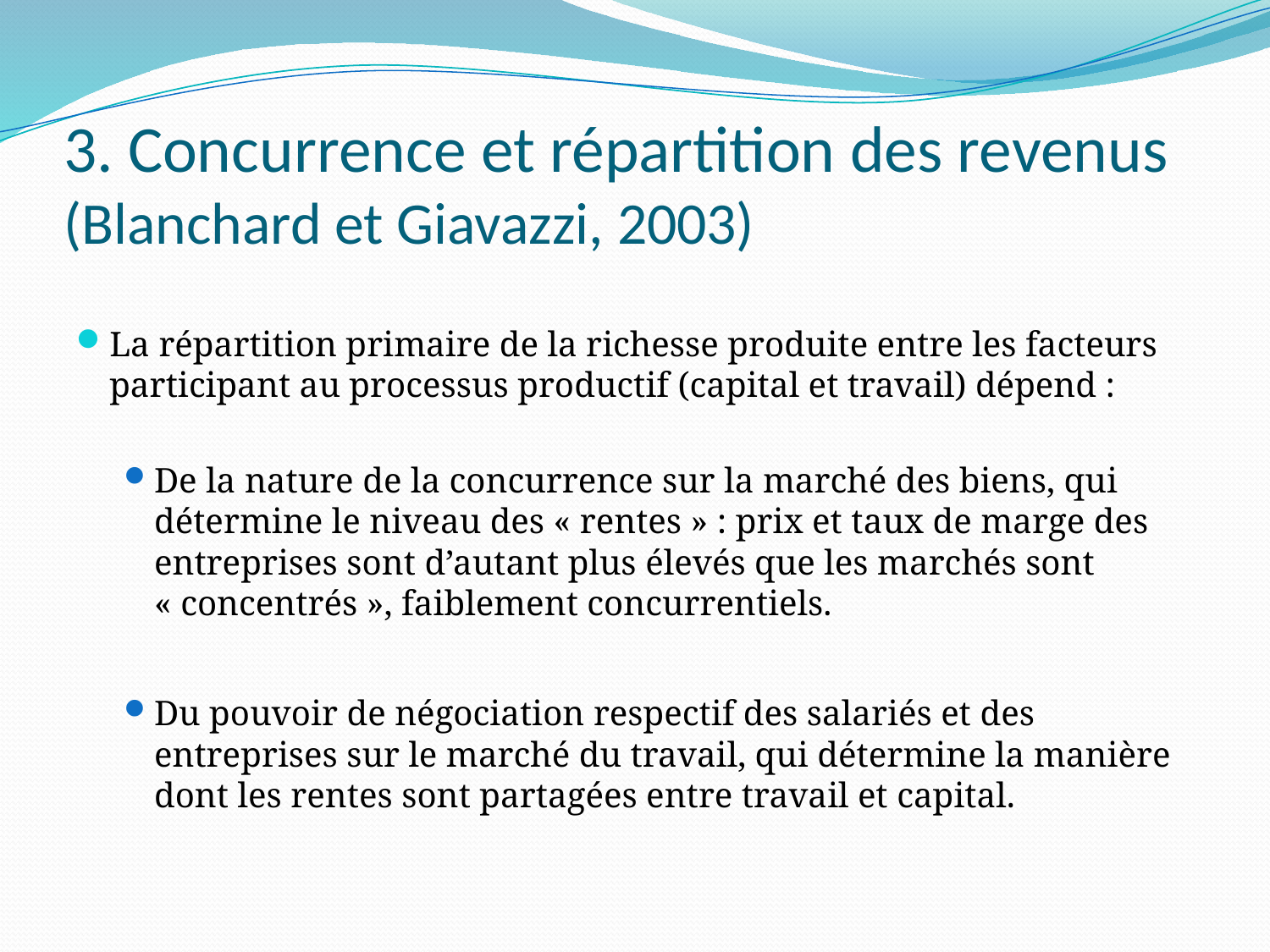

# 3. Concurrence et répartition des revenus (Blanchard et Giavazzi, 2003)

La répartition primaire de la richesse produite entre les facteurs participant au processus productif (capital et travail) dépend :

De la nature de la concurrence sur la marché des biens, qui détermine le niveau des « rentes » : prix et taux de marge des entreprises sont d’autant plus élevés que les marchés sont « concentrés », faiblement concurrentiels.

Du pouvoir de négociation respectif des salariés et des entreprises sur le marché du travail, qui détermine la manière dont les rentes sont partagées entre travail et capital.